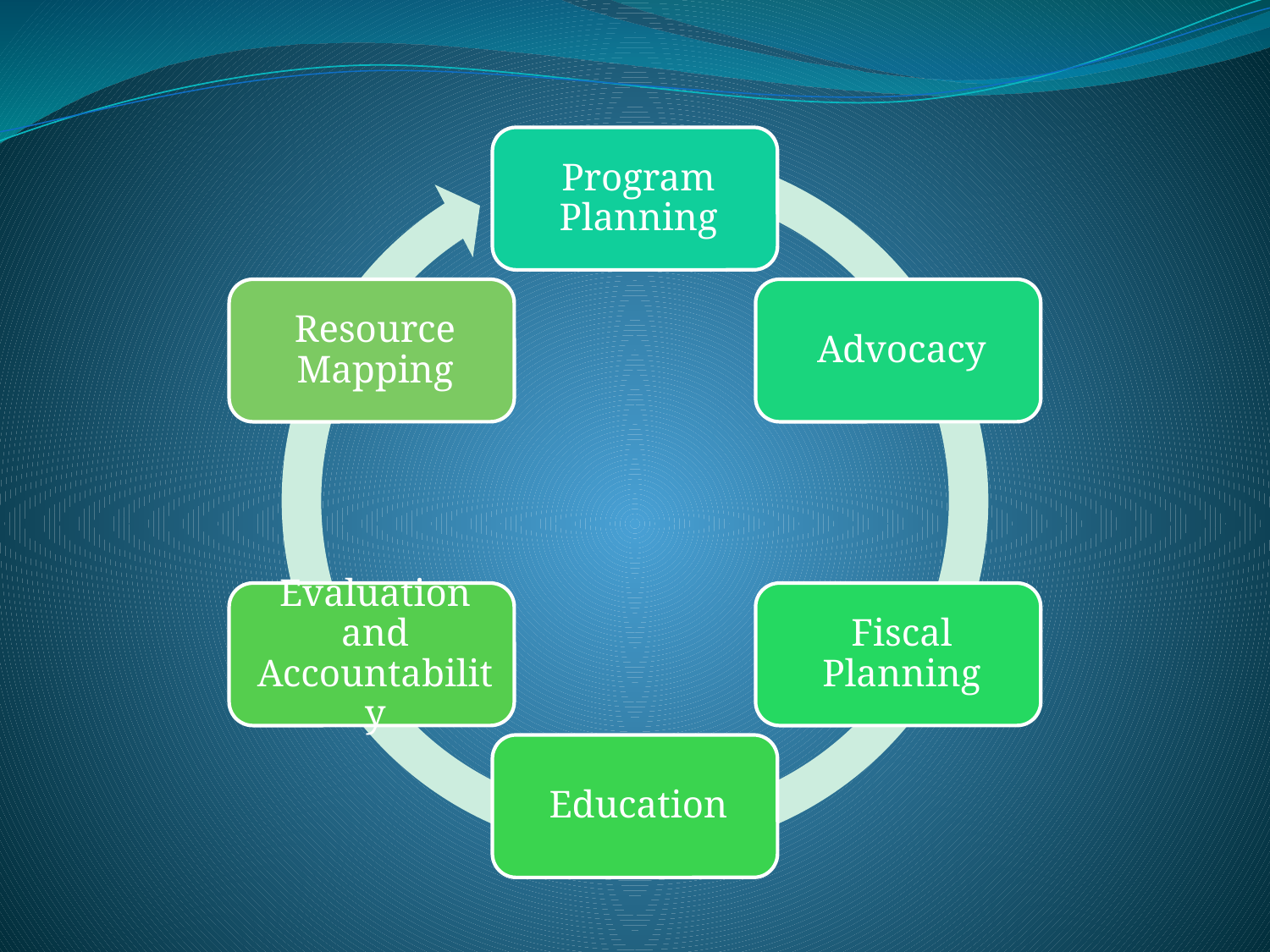

Program Planning
Advocacy
Fiscal Planning
Education
Evaluation and Accountability
Resource Mapping